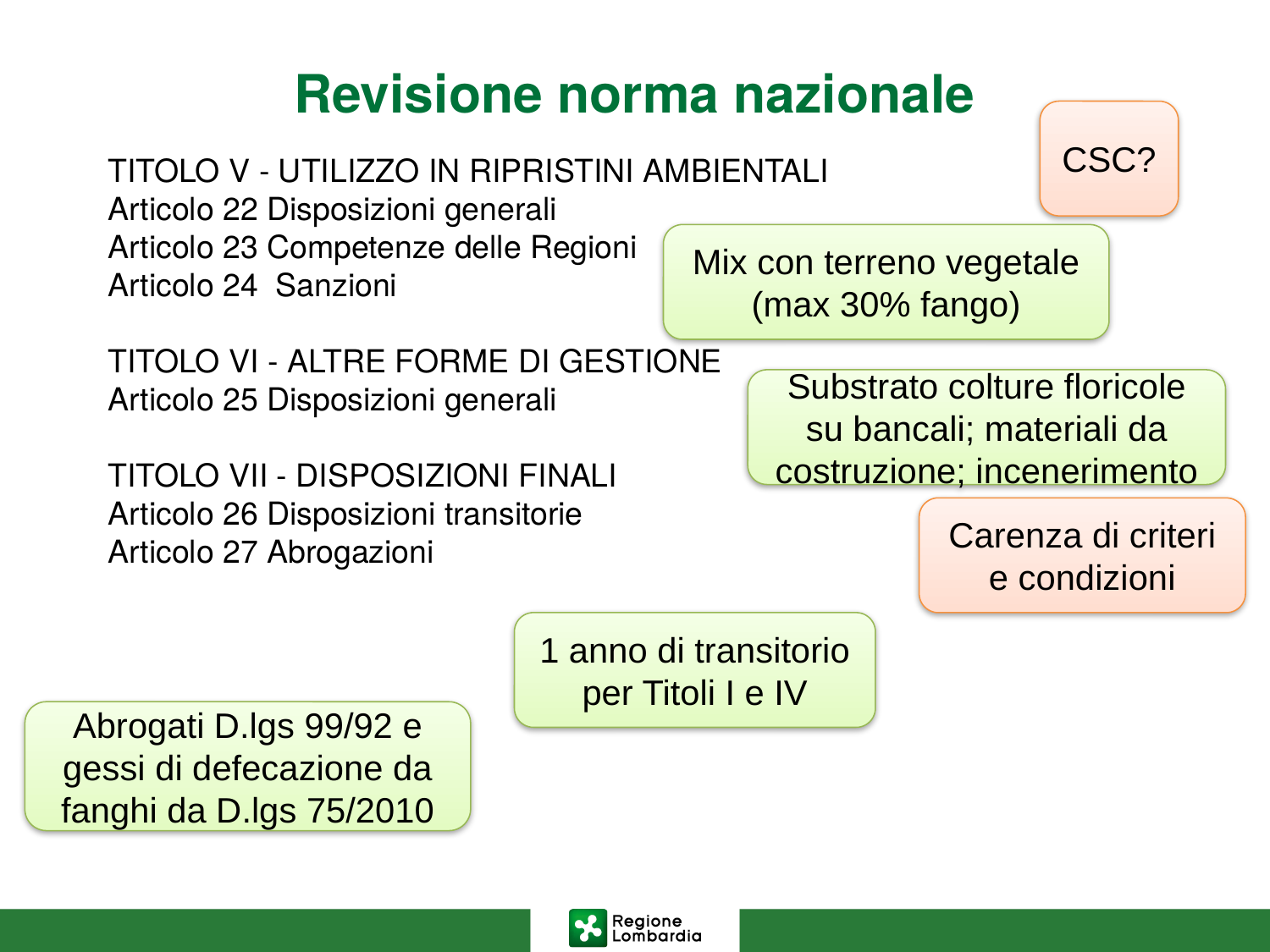

# Revisione norma nazionale
CSC?
TITOLO V - UTILIZZO IN RIPRISTINI AMBIENTALI
Articolo 22 Disposizioni generali
Articolo 23 Competenze delle Regioni
Articolo 24  Sanzioni

TITOLO VI - ALTRE FORME DI GESTIONE
Articolo 25 Disposizioni generali

TITOLO VII - DISPOSIZIONI FINALI
Articolo 26 Disposizioni transitorie
Articolo 27 Abrogazioni

Mix con terreno vegetale (max 30% fango)
Substrato colture floricole su bancali; materiali da costruzione; incenerimento
Carenza di criteri e condizioni
1 anno di transitorio per Titoli I e IV
Abrogati D.lgs 99/92 e gessi di defecazione da fanghi da D.lgs 75/2010